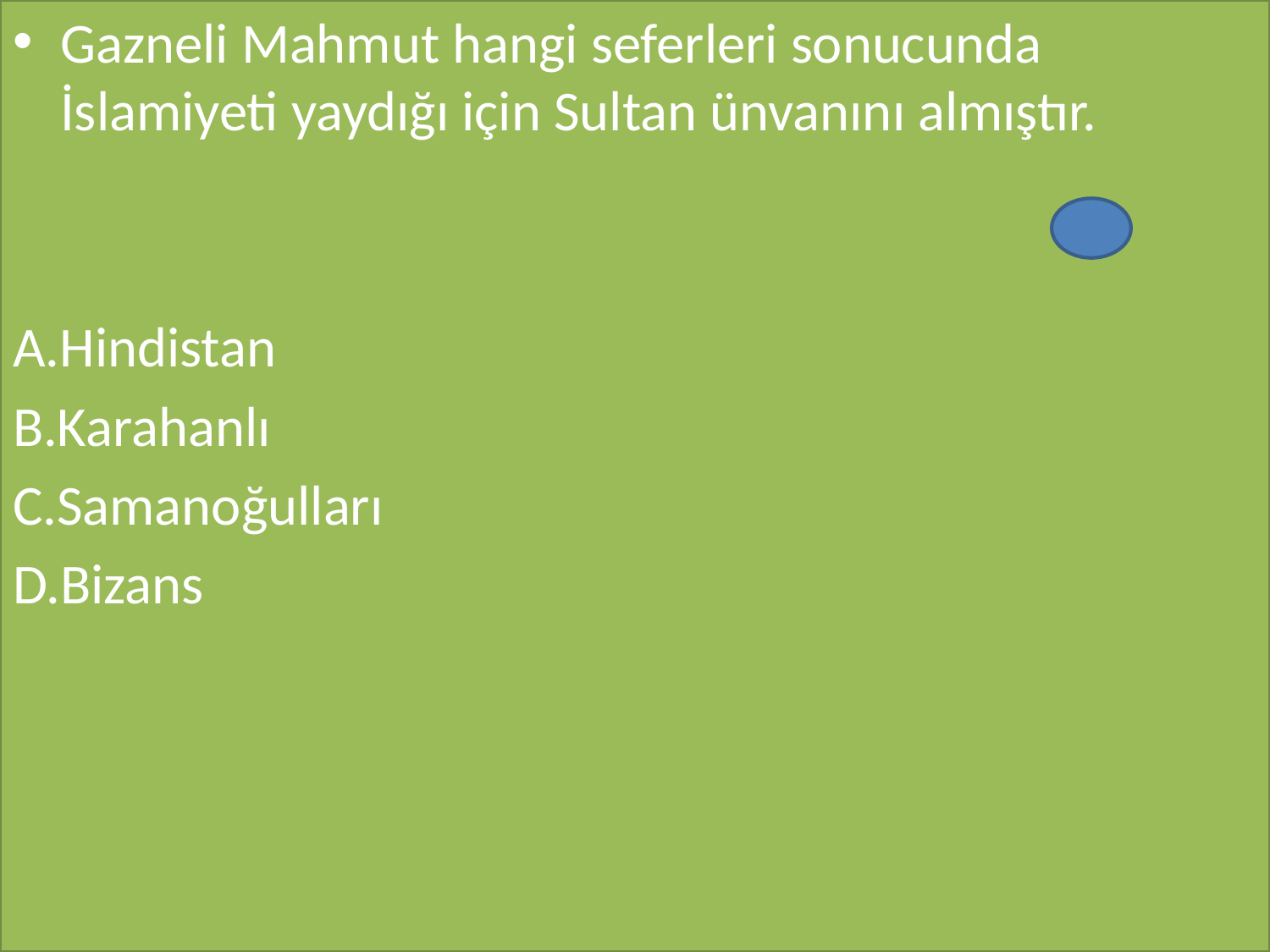

Gazneli Mahmut hangi seferleri sonucunda İslamiyeti yaydığı için Sultan ünvanını almıştır.

A.Hindistan
B.Karahanlı
C.Samanoğulları
D.Bizans